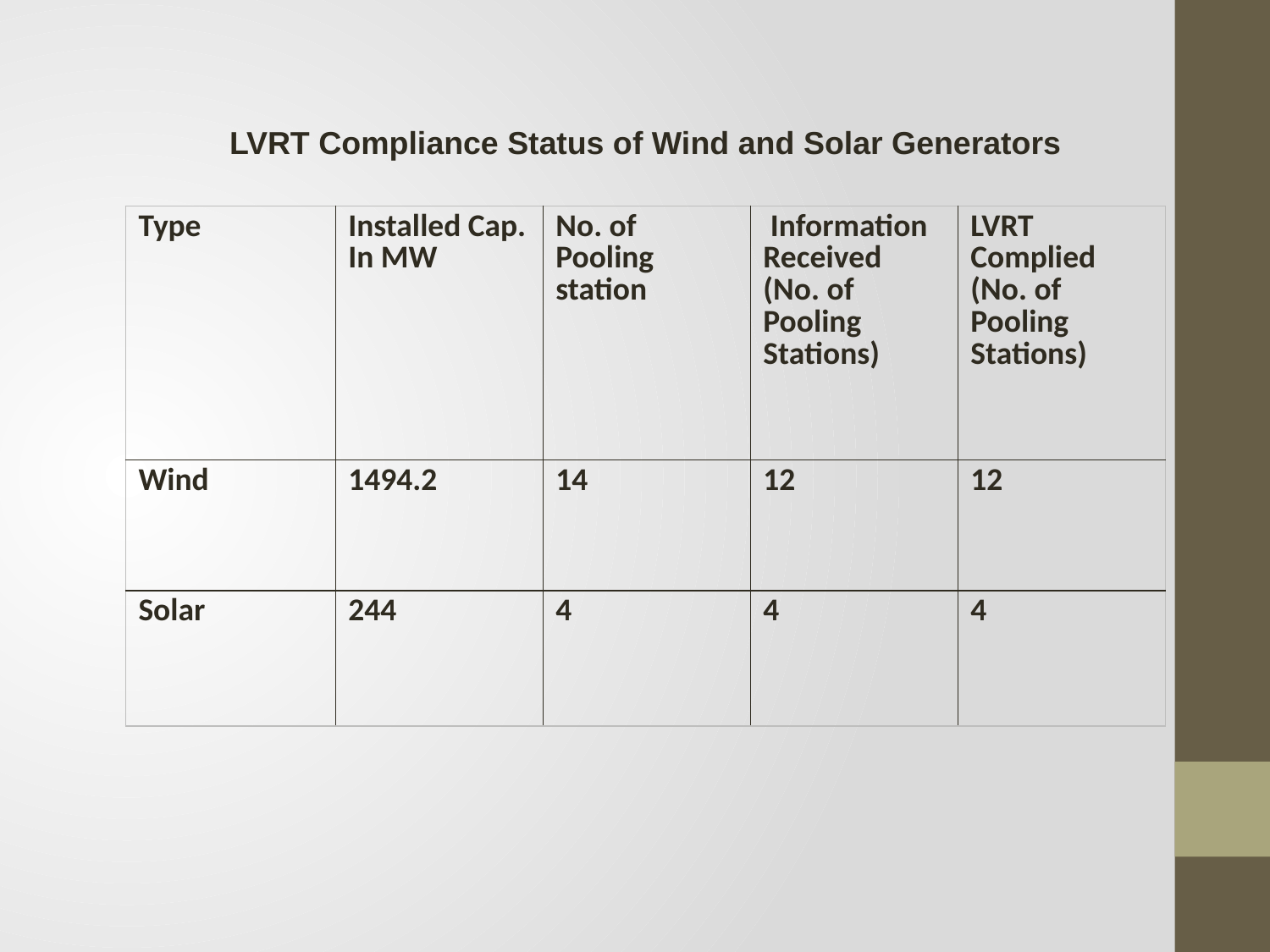

LVRT Compliance Status of Wind and Solar Generators
| Type | Installed Cap. In MW | No. of Pooling station | Information Received (No. of Pooling Stations) | LVRT Complied (No. of Pooling Stations) |
| --- | --- | --- | --- | --- |
| Wind | 1494.2 | 14 | 12 | 12 |
| Solar | 244 | 4 | 4 | 4 |